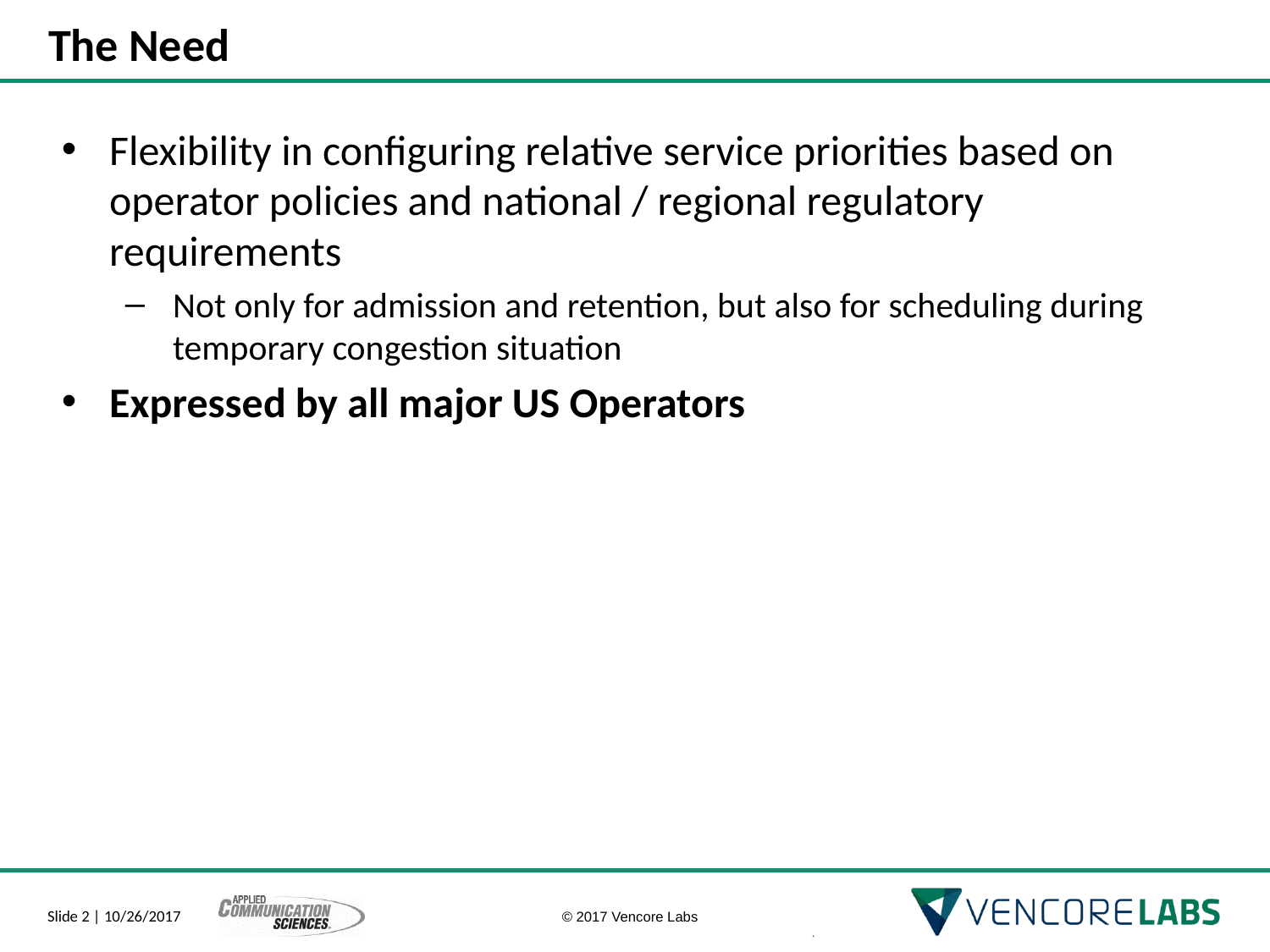

# The Need
Flexibility in configuring relative service priorities based on operator policies and national / regional regulatory requirements
Not only for admission and retention, but also for scheduling during temporary congestion situation
Expressed by all major US Operators